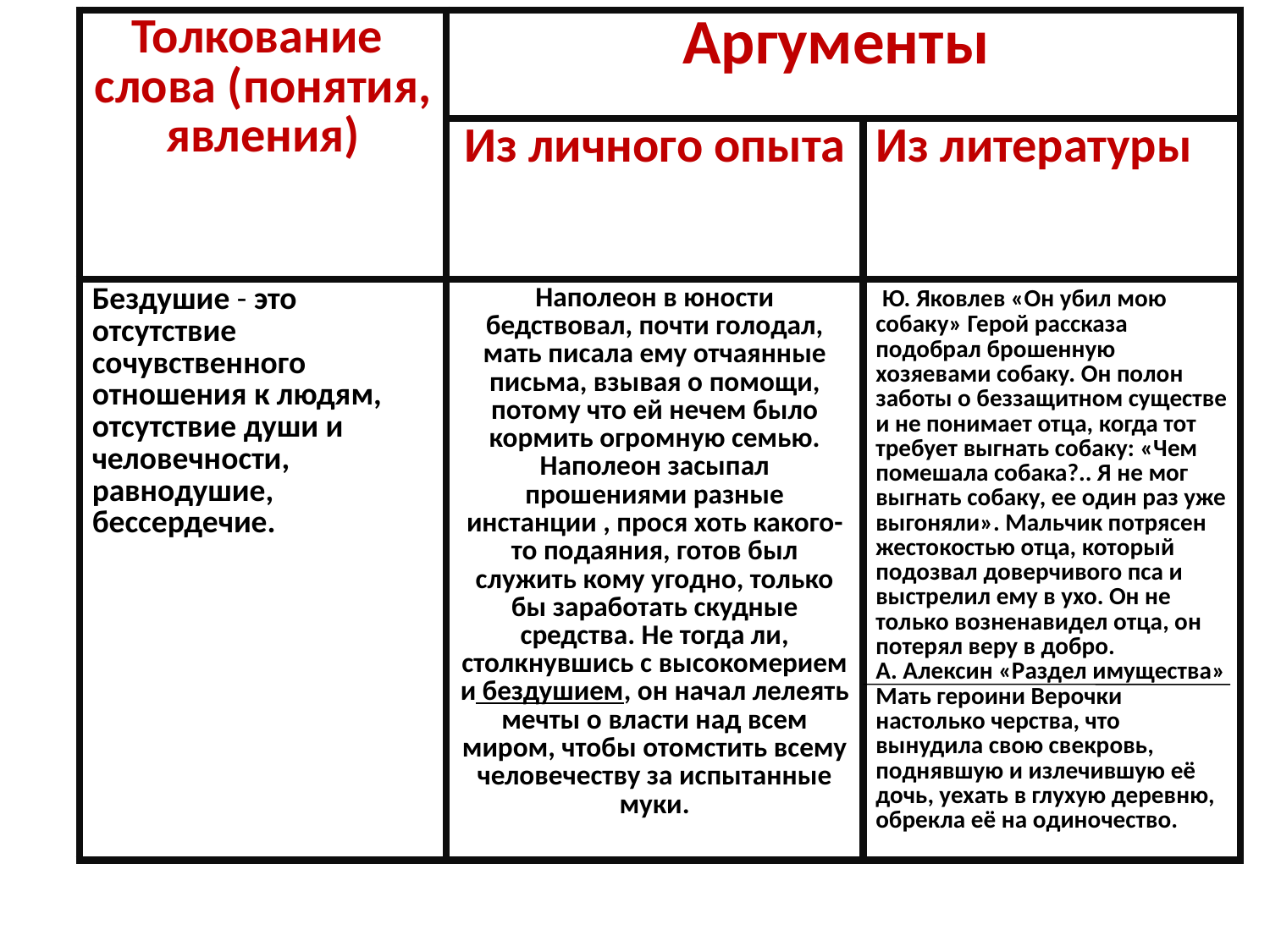

| Толкование слова (понятия, явления) | Аргументы |  |
| --- | --- | --- |
|  | Из личного опыта | Из литературы |
| Бездушие - это отсутствие сочувственного отношения к людям, отсутствие души и человечности, равнодушие, бессердечие. | Наполеон в юности бедствовал, почти голодал, мать писала ему отчаянные письма, взывая о помощи, потому что ей нечем было кормить огромную семью. Наполеон засыпал прошениями разные инстанции , прося хоть какого-то подаяния, готов был служить кому угодно, только бы заработать скудные средства. Не тогда ли, столкнувшись с высокомерием и бездушием, он начал лелеять мечты о власти над всем миром, чтобы отомстить всему человечеству за испытанные муки. | Ю. Яковлев «Он убил мою собаку» Герой рассказа подобрал брошенную хозяевами собаку. Он полон заботы о беззащитном существе и не понимает отца, когда тот требует выгнать собаку: «Чем помешала собака?.. Я не мог выгнать собаку, ее один раз уже выгоняли». Мальчик потрясен жестокостью отца, который подозвал доверчивого пса и выстрелил ему в ухо. Он не только возненавидел отца, он потерял веру в добро. А. Алексин «Раздел имущества» Мать героини Верочки настолько черства, что вынудила свою свекровь, поднявшую и излечившую её дочь, уехать в глухую деревню, обрекла её на одиночество. |
|  |  |  |
| --- | --- | --- |
|  |  |  |